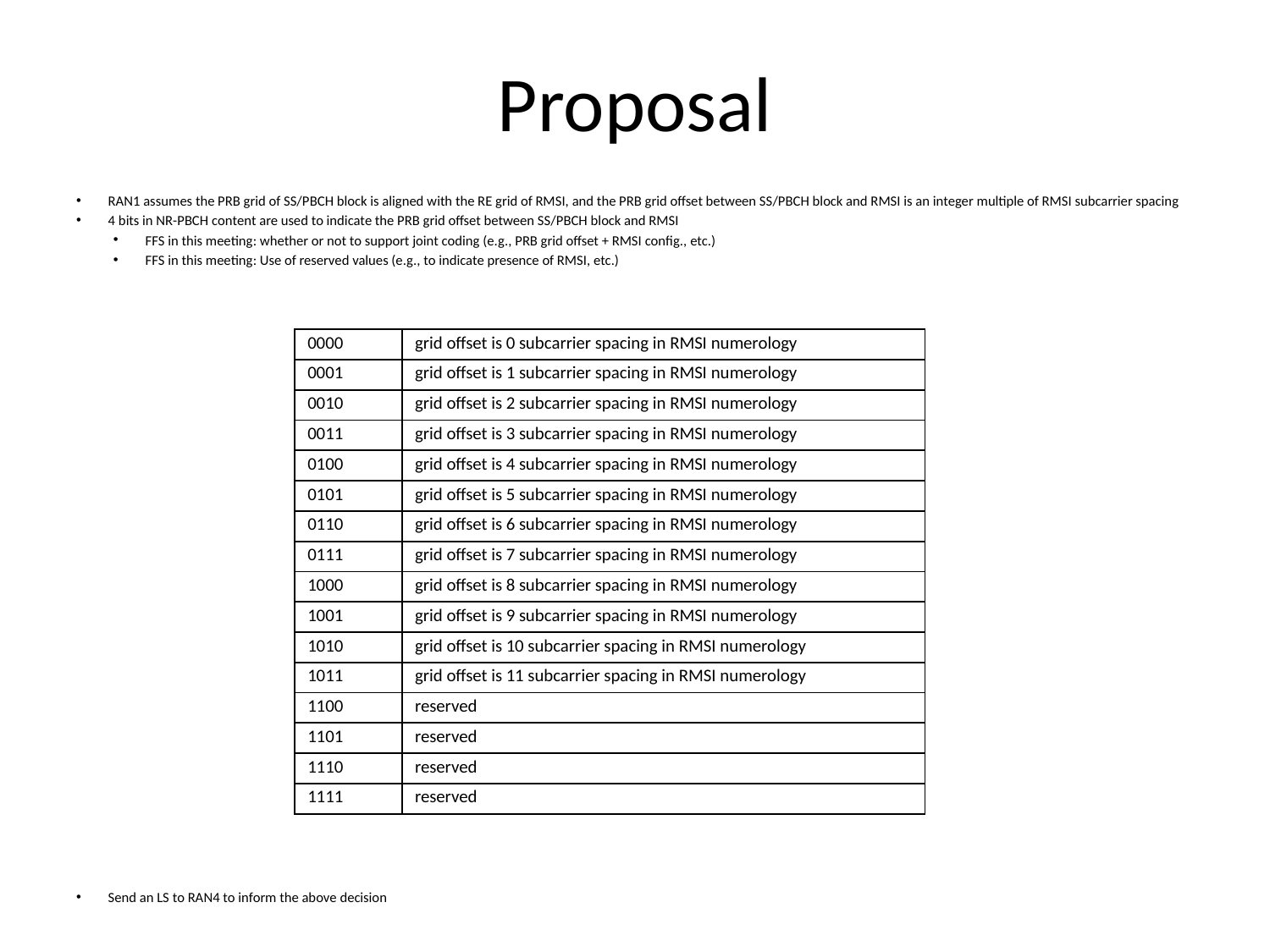

# Proposal
RAN1 assumes the PRB grid of SS/PBCH block is aligned with the RE grid of RMSI, and the PRB grid offset between SS/PBCH block and RMSI is an integer multiple of RMSI subcarrier spacing
4 bits in NR-PBCH content are used to indicate the PRB grid offset between SS/PBCH block and RMSI
FFS in this meeting: whether or not to support joint coding (e.g., PRB grid offset + RMSI config., etc.)
FFS in this meeting: Use of reserved values (e.g., to indicate presence of RMSI, etc.)

Send an LS to RAN4 to inform the above decision

| 0000 | grid offset is 0 subcarrier spacing in RMSI numerology |
| --- | --- |
| 0001 | grid offset is 1 subcarrier spacing in RMSI numerology |
| 0010 | grid offset is 2 subcarrier spacing in RMSI numerology |
| 0011 | grid offset is 3 subcarrier spacing in RMSI numerology |
| 0100 | grid offset is 4 subcarrier spacing in RMSI numerology |
| 0101 | grid offset is 5 subcarrier spacing in RMSI numerology |
| 0110 | grid offset is 6 subcarrier spacing in RMSI numerology |
| 0111 | grid offset is 7 subcarrier spacing in RMSI numerology |
| 1000 | grid offset is 8 subcarrier spacing in RMSI numerology |
| 1001 | grid offset is 9 subcarrier spacing in RMSI numerology |
| 1010 | grid offset is 10 subcarrier spacing in RMSI numerology |
| 1011 | grid offset is 11 subcarrier spacing in RMSI numerology |
| 1100 | reserved |
| 1101 | reserved |
| 1110 | reserved |
| 1111 | reserved |